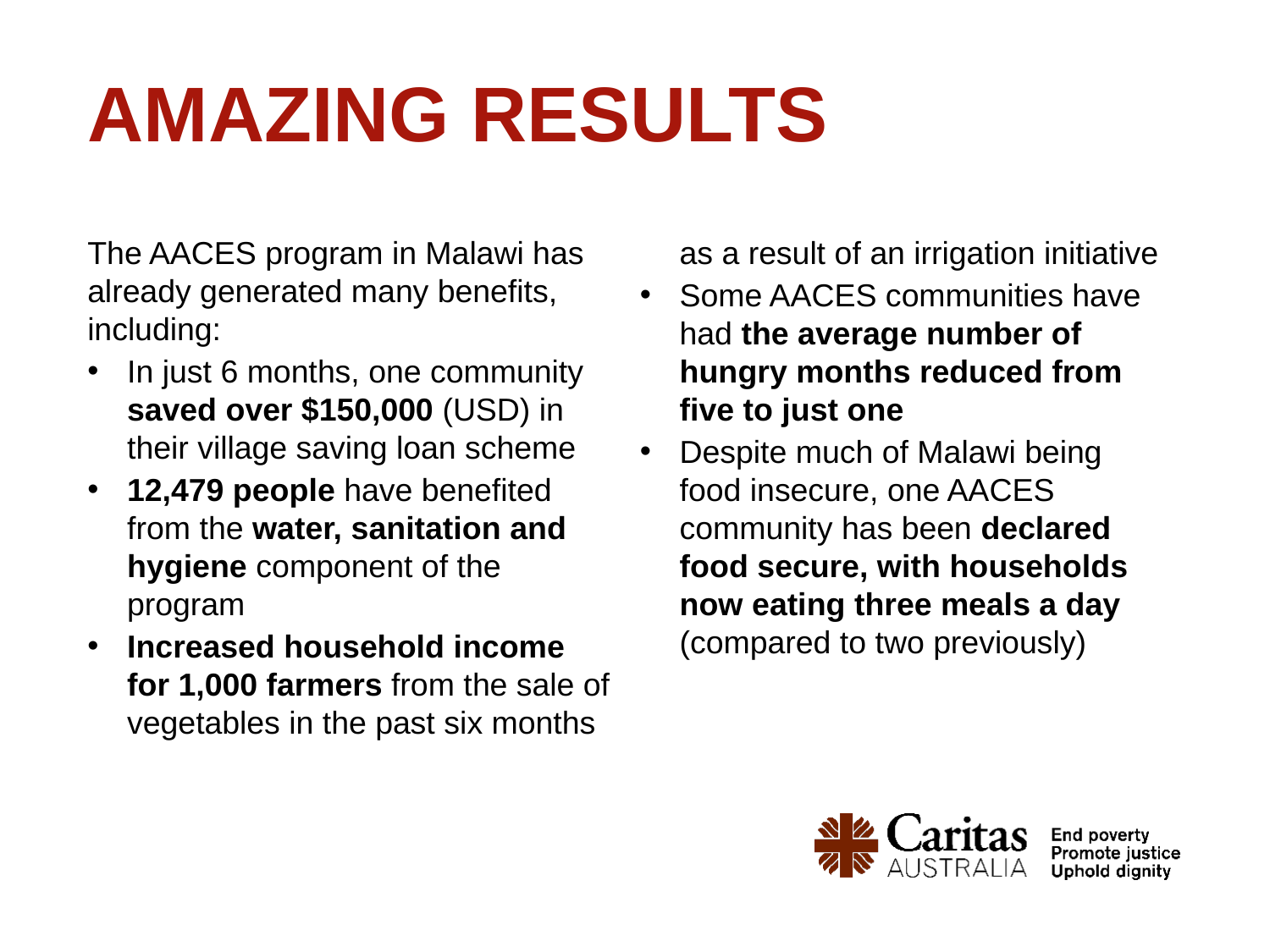

# Amazing results
The AACES program in Malawi has already generated many benefits, including:
In just 6 months, one community saved over $150,000 (USD) in their village saving loan scheme
12,479 people have benefited from the water, sanitation and hygiene component of the program
Increased household income for 1,000 farmers from the sale of vegetables in the past six months as a result of an irrigation initiative
Some AACES communities have had the average number of hungry months reduced from five to just one
Despite much of Malawi being food insecure, one AACES community has been declared food secure, with households now eating three meals a day (compared to two previously)